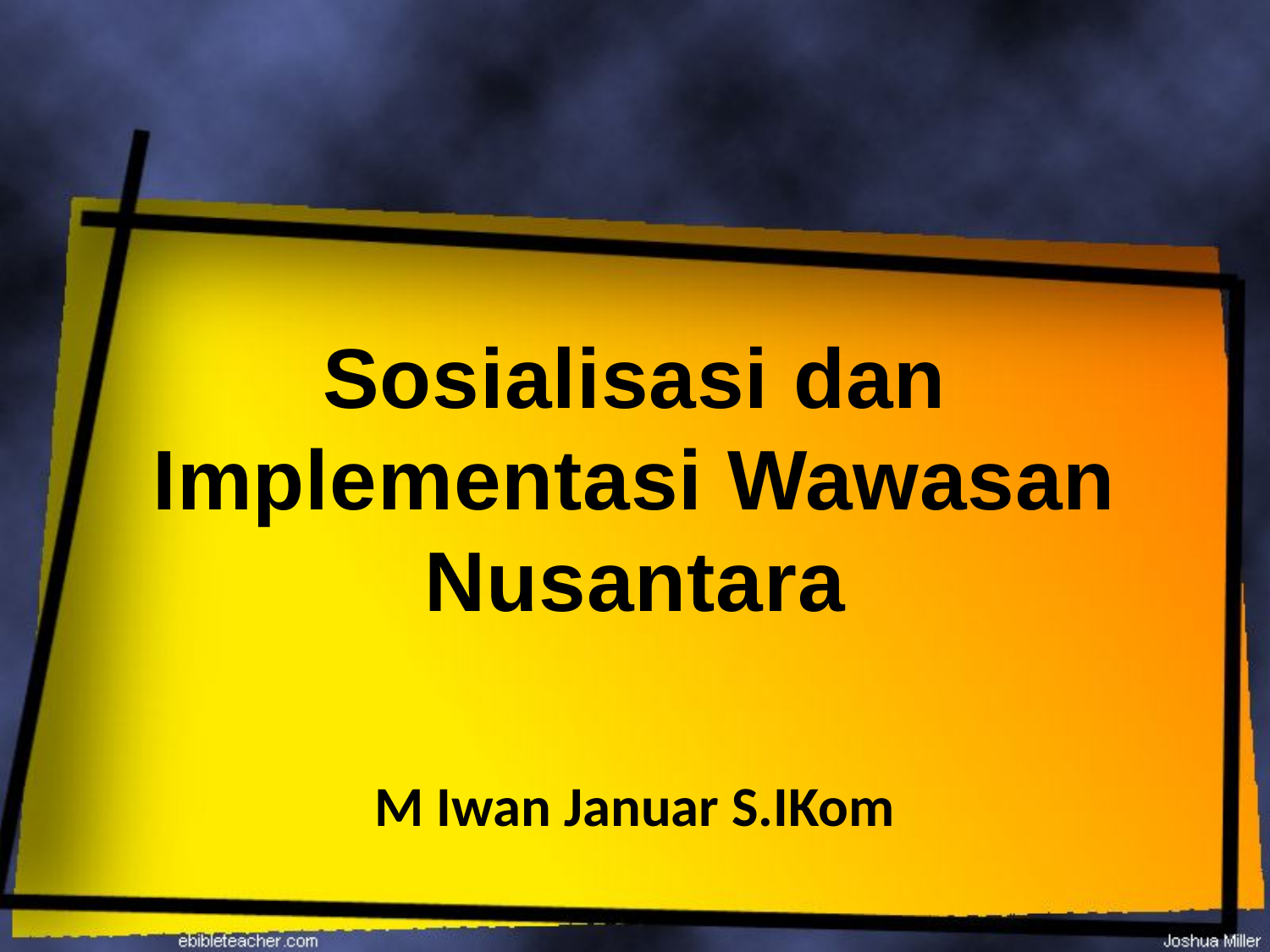

# Sosialisasi dan Implementasi Wawasan Nusantara
M Iwan Januar S.IKom